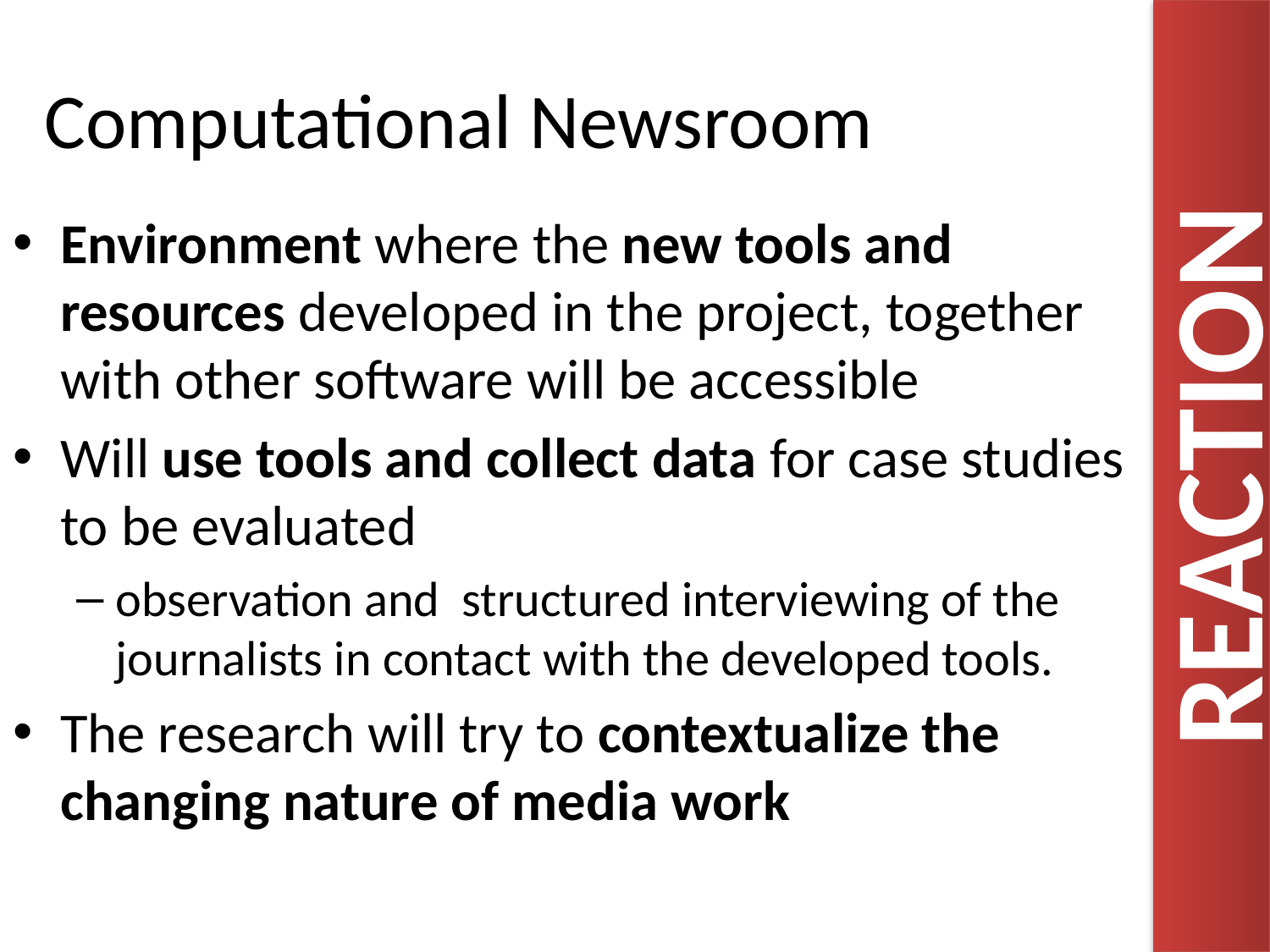

# Computational Newsroom
Environment where the new tools and resources developed in the project, together with other software will be accessible
Will use tools and collect data for case studies to be evaluated
observation and  structured interviewing of the journalists in contact with the developed tools.
The research will try to contextualize the changing nature of media work